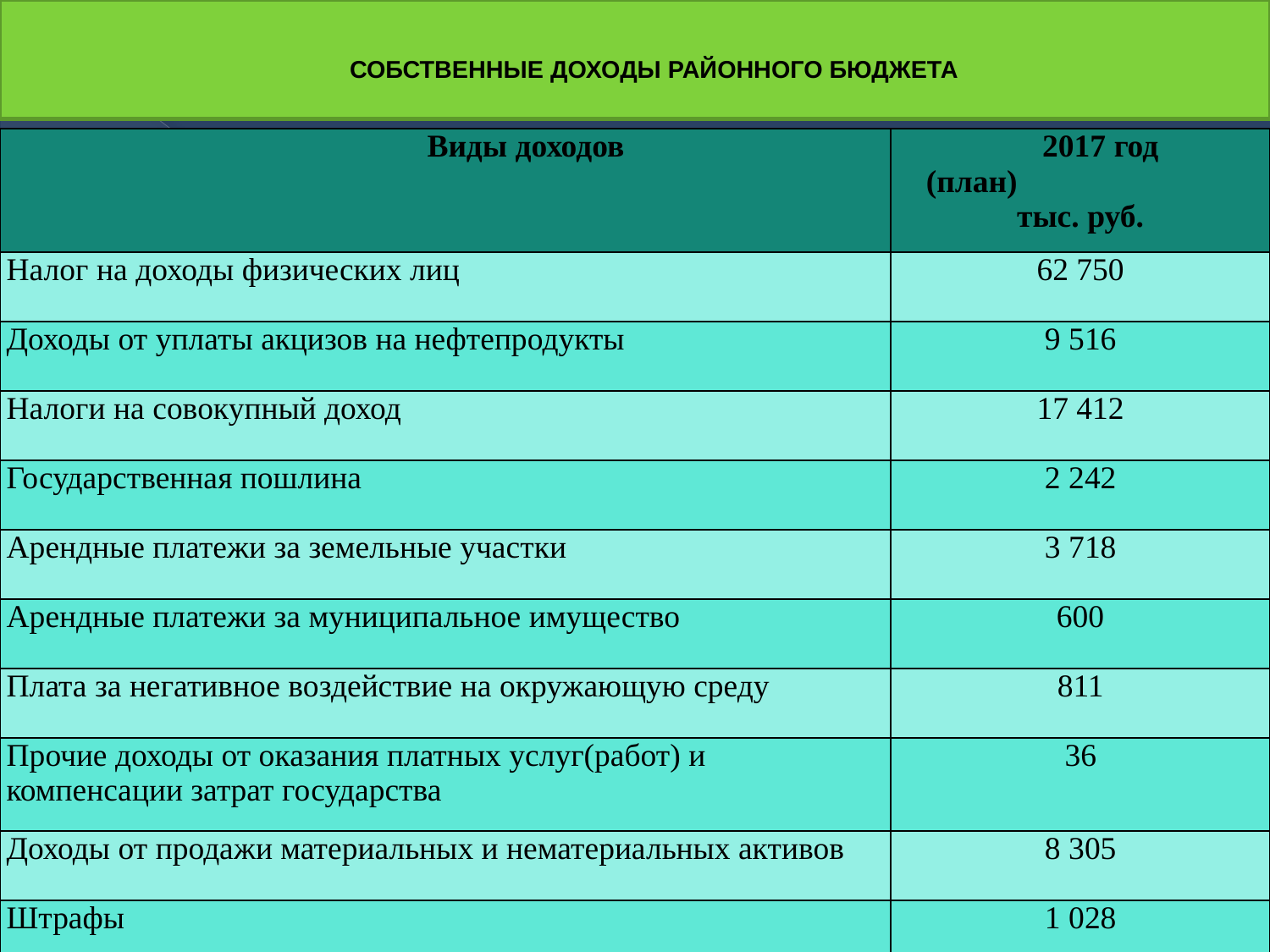

# СОБСТВЕННЫЕ ДОХОДЫ РАЙОННОГО БЮДЖЕТА
| Виды доходов | 2017 год (план) тыс. руб. |
| --- | --- |
| Налог на доходы физических лиц | 62 750 |
| Доходы от уплаты акцизов на нефтепродукты | 9 516 |
| Налоги на совокупный доход | 17 412 |
| Государственная пошлина | 2 242 |
| Арендные платежи за земельные участки | 3 718 |
| Арендные платежи за муниципальное имущество | 600 |
| Плата за негативное воздействие на окружающую среду | 811 |
| Прочие доходы от оказания платных услуг(работ) и компенсации затрат государства | 36 |
| Доходы от продажи материальных и нематериальных активов | 8 305 |
| Штрафы | 1 028 |